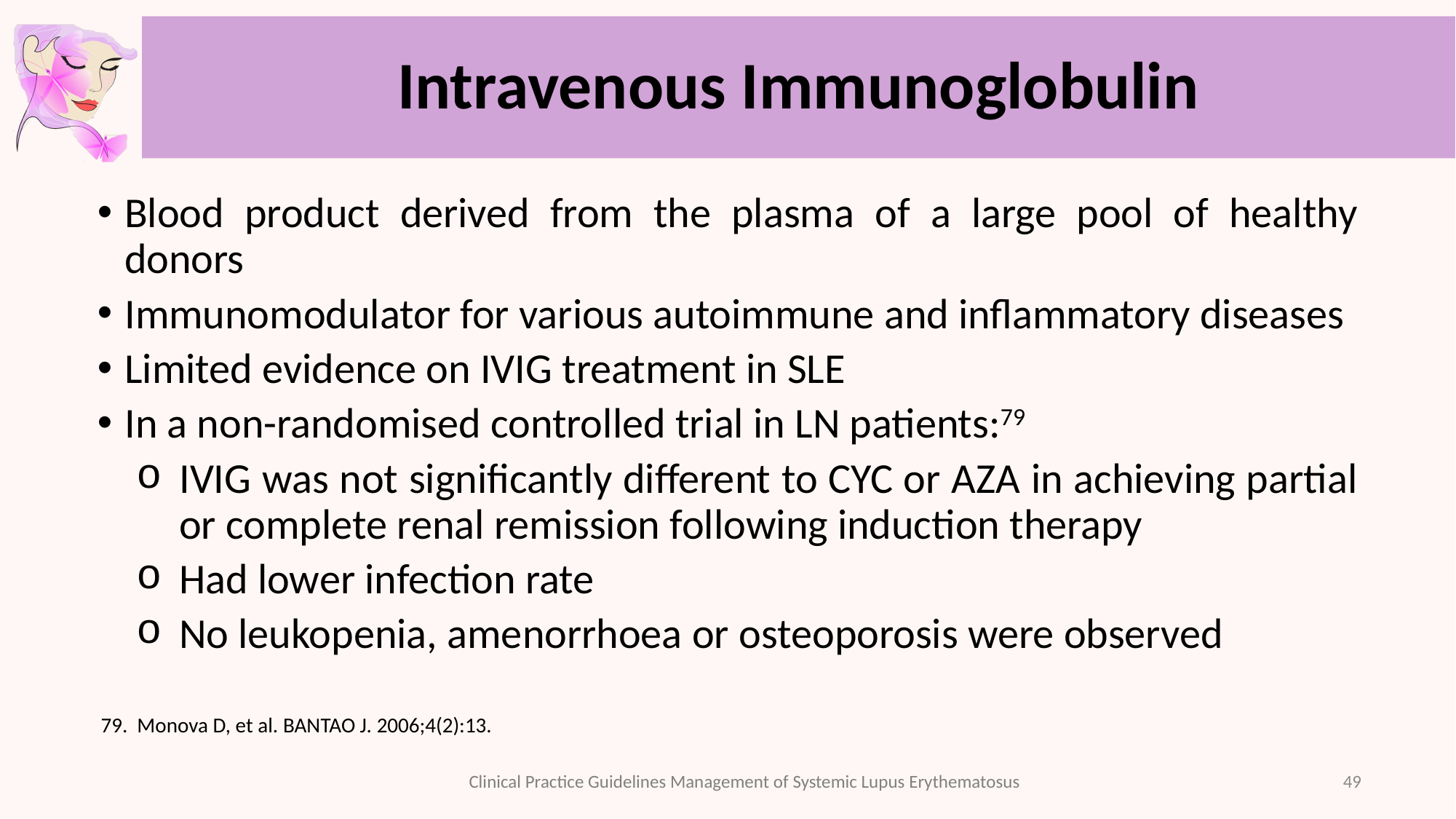

# Intravenous Immunoglobulin
Blood product derived from the plasma of a large pool of healthy donors
Immunomodulator for various autoimmune and inflammatory diseases
Limited evidence on IVIG treatment in SLE
In a non-randomised controlled trial in LN patients:79
IVIG was not significantly different to CYC or AZA in achieving partial or complete renal remission following induction therapy
Had lower infection rate
No leukopenia, amenorrhoea or osteoporosis were observed
79.  Monova D, et al. BANTAO J. 2006;4(2):13.
49